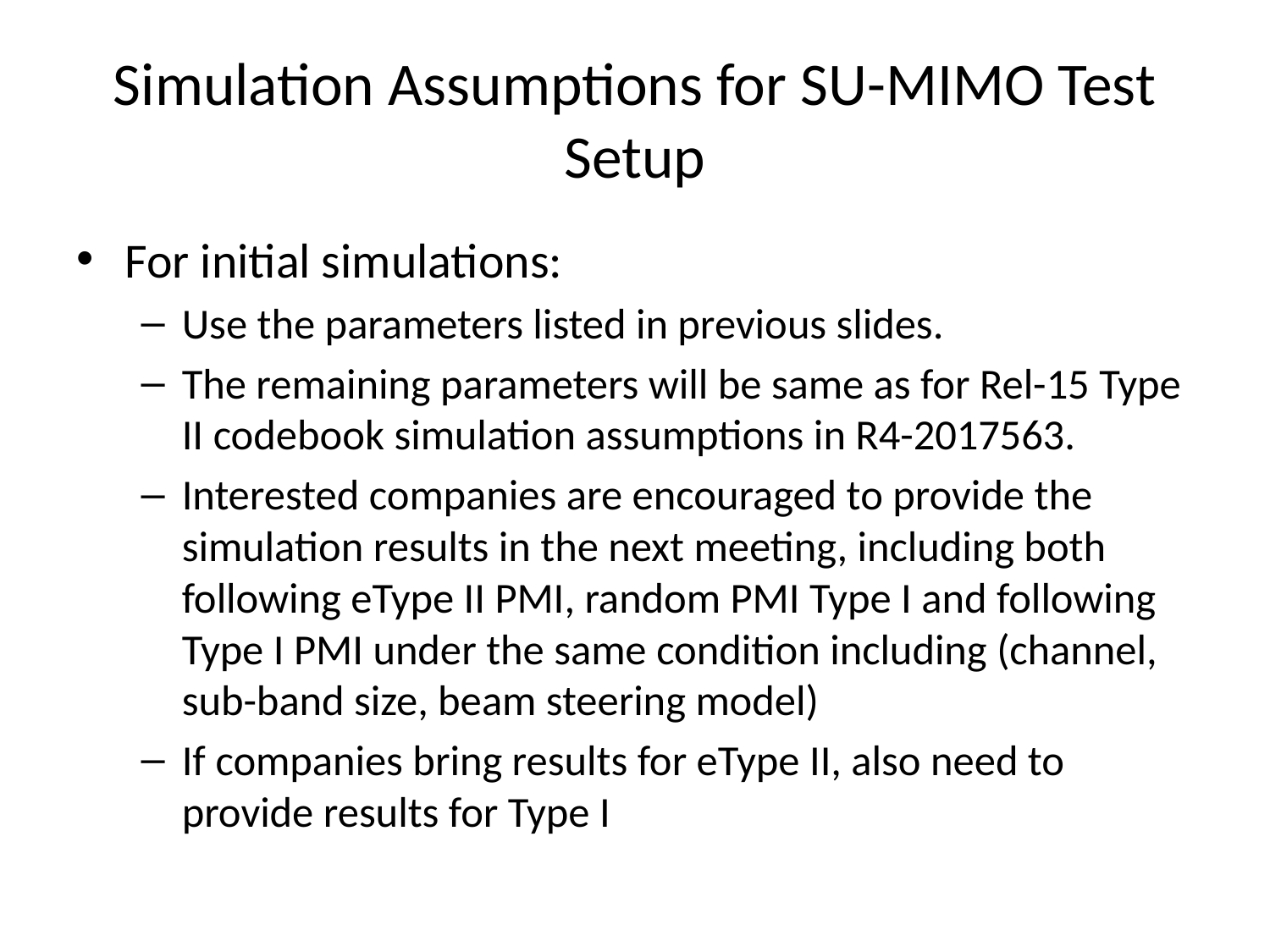

# Simulation Assumptions for SU-MIMO Test Setup
For initial simulations:
Use the parameters listed in previous slides.
The remaining parameters will be same as for Rel-15 Type II codebook simulation assumptions in R4-2017563.
Interested companies are encouraged to provide the simulation results in the next meeting, including both following eType II PMI, random PMI Type I and following Type I PMI under the same condition including (channel, sub-band size, beam steering model)
If companies bring results for eType II, also need to provide results for Type I